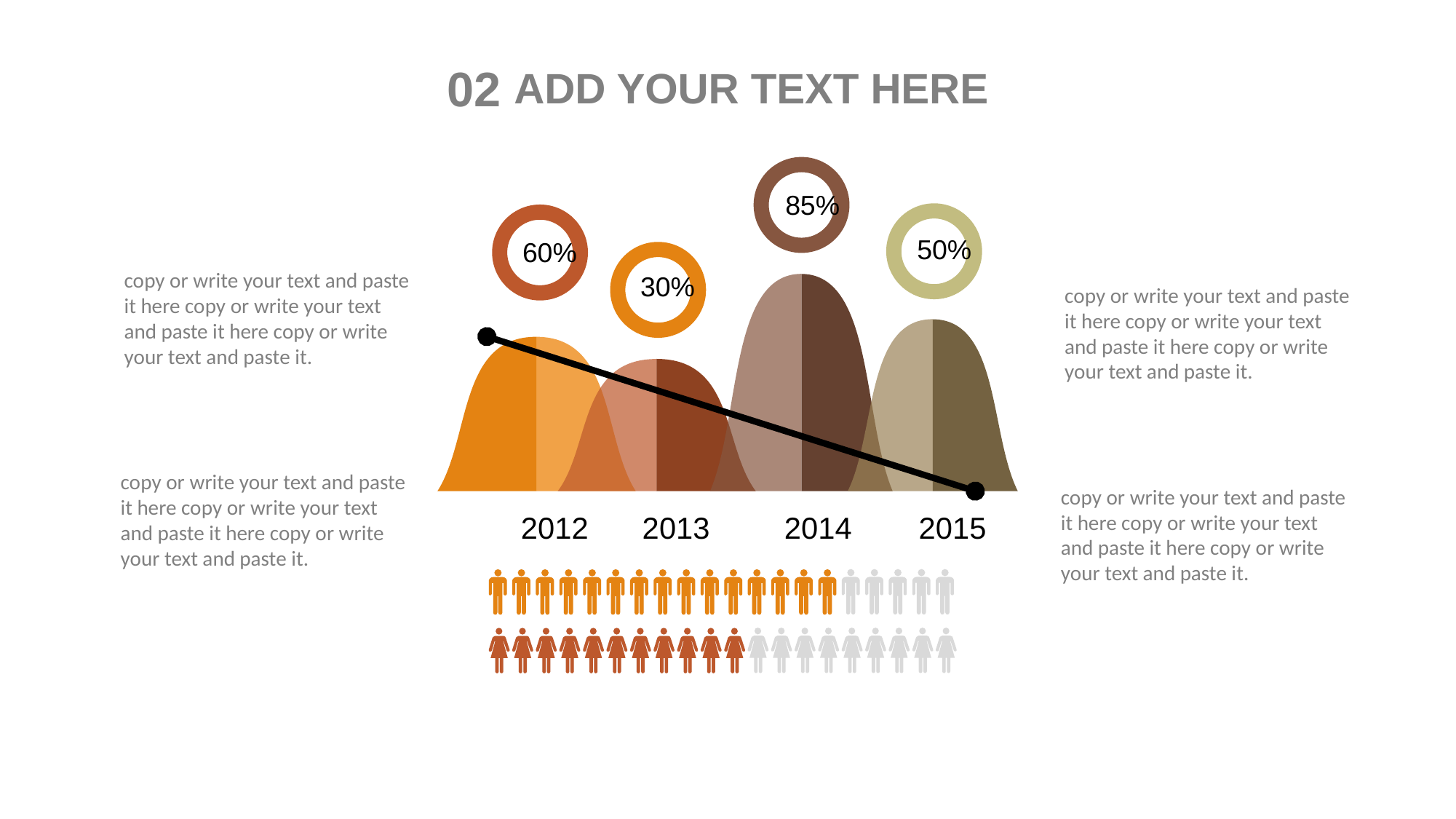

02
ADD YOUR TEXT HERE

85%

50%

60%

30%

2012
2013
2014
2015

copy or write your text and paste it here copy or write your text and paste it here copy or write your text and paste it.
copy or write your text and paste it here copy or write your text and paste it here copy or write your text and paste it.
copy or write your text and paste it here copy or write your text and paste it here copy or write your text and paste it.
copy or write your text and paste it here copy or write your text and paste it here copy or write your text and paste it.